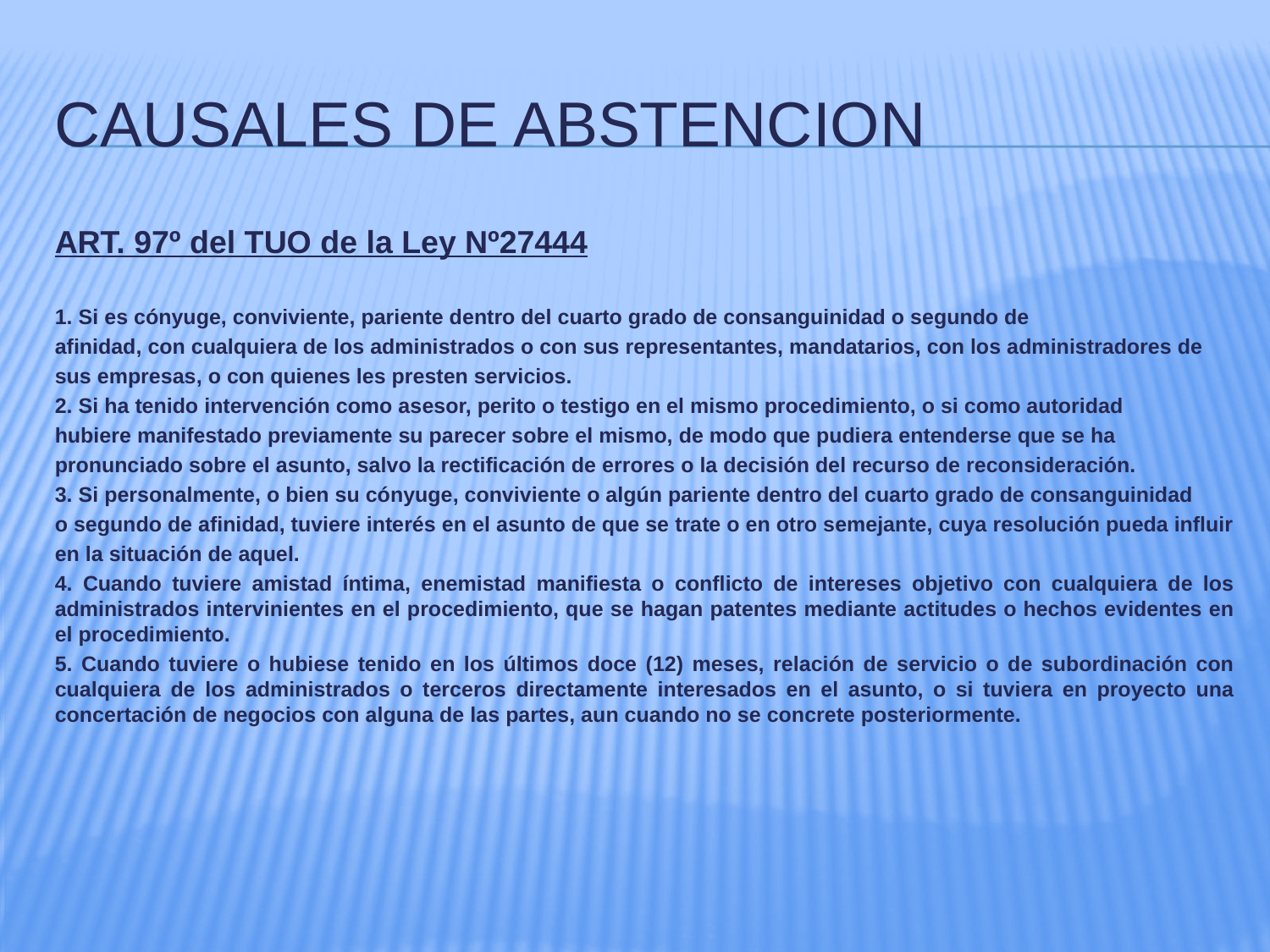

# CAUSALES DE ABSTENCION
ART. 97º del TUO de la Ley Nº27444

1. Si es cónyuge, conviviente, pariente dentro del cuarto grado de consanguinidad o segundo de
afinidad, con cualquiera de los administrados o con sus representantes, mandatarios, con los administradores de
sus empresas, o con quienes les presten servicios.
2. Si ha tenido intervención como asesor, perito o testigo en el mismo procedimiento, o si como autoridad
hubiere manifestado previamente su parecer sobre el mismo, de modo que pudiera entenderse que se ha
pronunciado sobre el asunto, salvo la rectificación de errores o la decisión del recurso de reconsideración.
3. Si personalmente, o bien su cónyuge, conviviente o algún pariente dentro del cuarto grado de consanguinidad
o segundo de afinidad, tuviere interés en el asunto de que se trate o en otro semejante, cuya resolución pueda influir
en la situación de aquel.
4. Cuando tuviere amistad íntima, enemistad manifiesta o conflicto de intereses objetivo con cualquiera de los administrados intervinientes en el procedimiento, que se hagan patentes mediante actitudes o hechos evidentes en el procedimiento.
5. Cuando tuviere o hubiese tenido en los últimos doce (12) meses, relación de servicio o de subordinación con cualquiera de los administrados o terceros directamente interesados en el asunto, o si tuviera en proyecto una concertación de negocios con alguna de las partes, aun cuando no se concrete posteriormente.